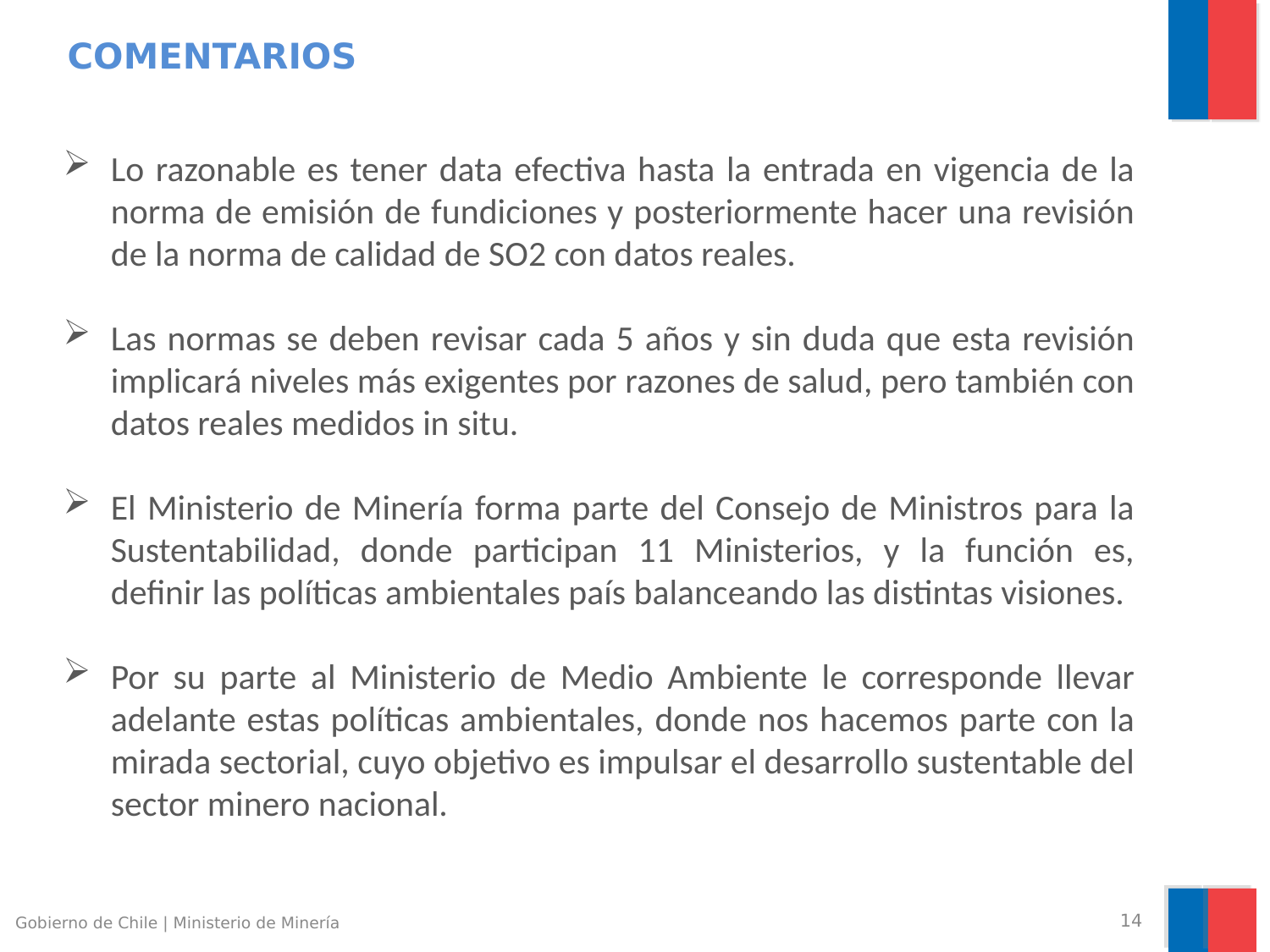

COMENTARIOS
Lo razonable es tener data efectiva hasta la entrada en vigencia de la norma de emisión de fundiciones y posteriormente hacer una revisión de la norma de calidad de SO2 con datos reales.

Las normas se deben revisar cada 5 años y sin duda que esta revisión implicará niveles más exigentes por razones de salud, pero también con datos reales medidos in situ.

El Ministerio de Minería forma parte del Consejo de Ministros para la Sustentabilidad, donde participan 11 Ministerios, y la función es, definir las políticas ambientales país balanceando las distintas visiones.

Por su parte al Ministerio de Medio Ambiente le corresponde llevar adelante estas políticas ambientales, donde nos hacemos parte con la mirada sectorial, cuyo objetivo es impulsar el desarrollo sustentable del sector minero nacional.
Gobierno de Chile | Ministerio de Minería
14